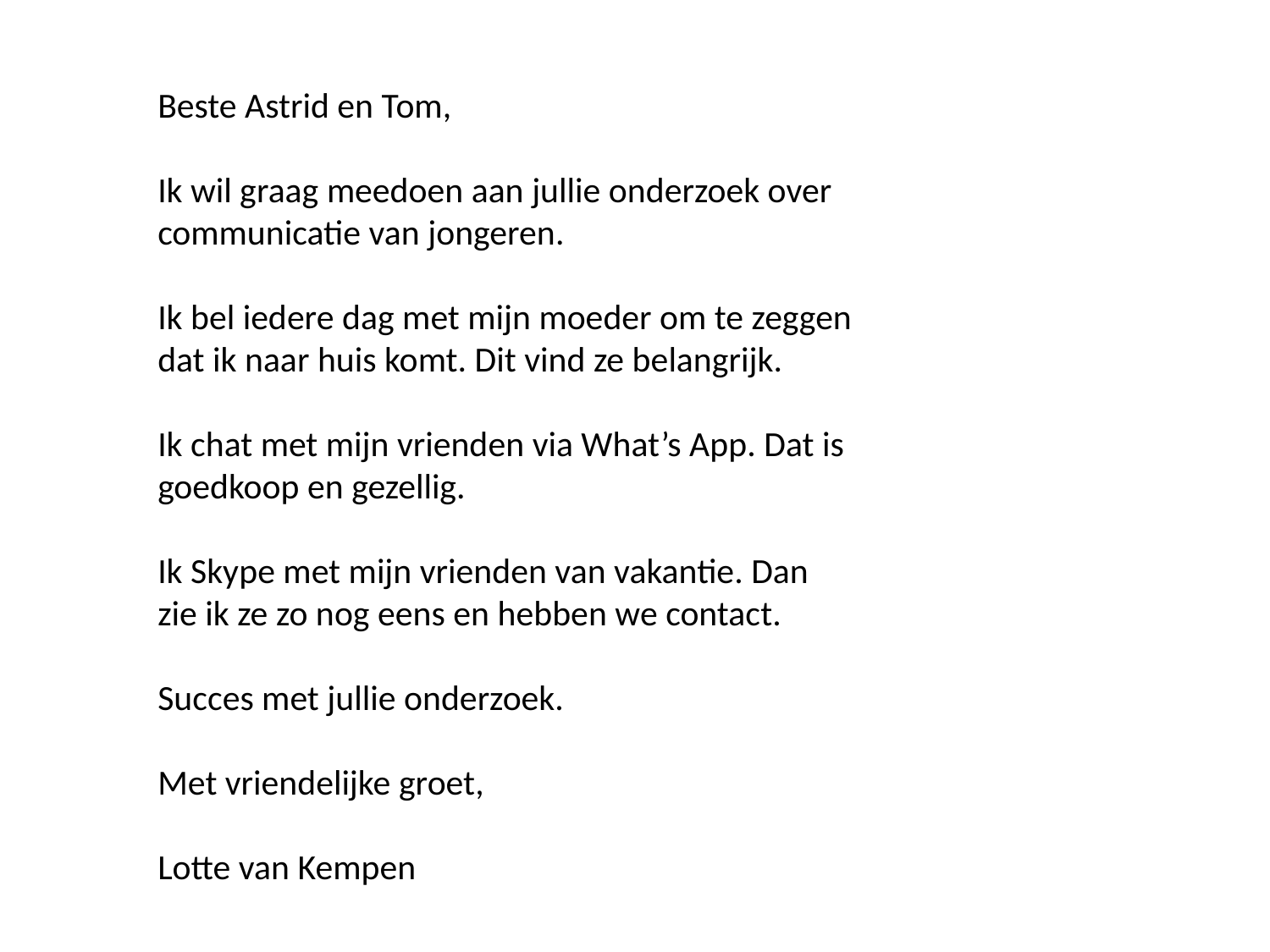

# Beste Astrid en Tom, Ik wil graag meedoen aan jullie onderzoek over communicatie van jongeren. Ik bel iedere dag met mijn moeder om te zeggen dat ik naar huis komt. Dit vind ze belangrijk. Ik chat met mijn vrienden via What’s App. Dat is goedkoop en gezellig. Ik Skype met mijn vrienden van vakantie. Dan zie ik ze zo nog eens en hebben we contact. Succes met jullie onderzoek. Met vriendelijke groet, Lotte van Kempen